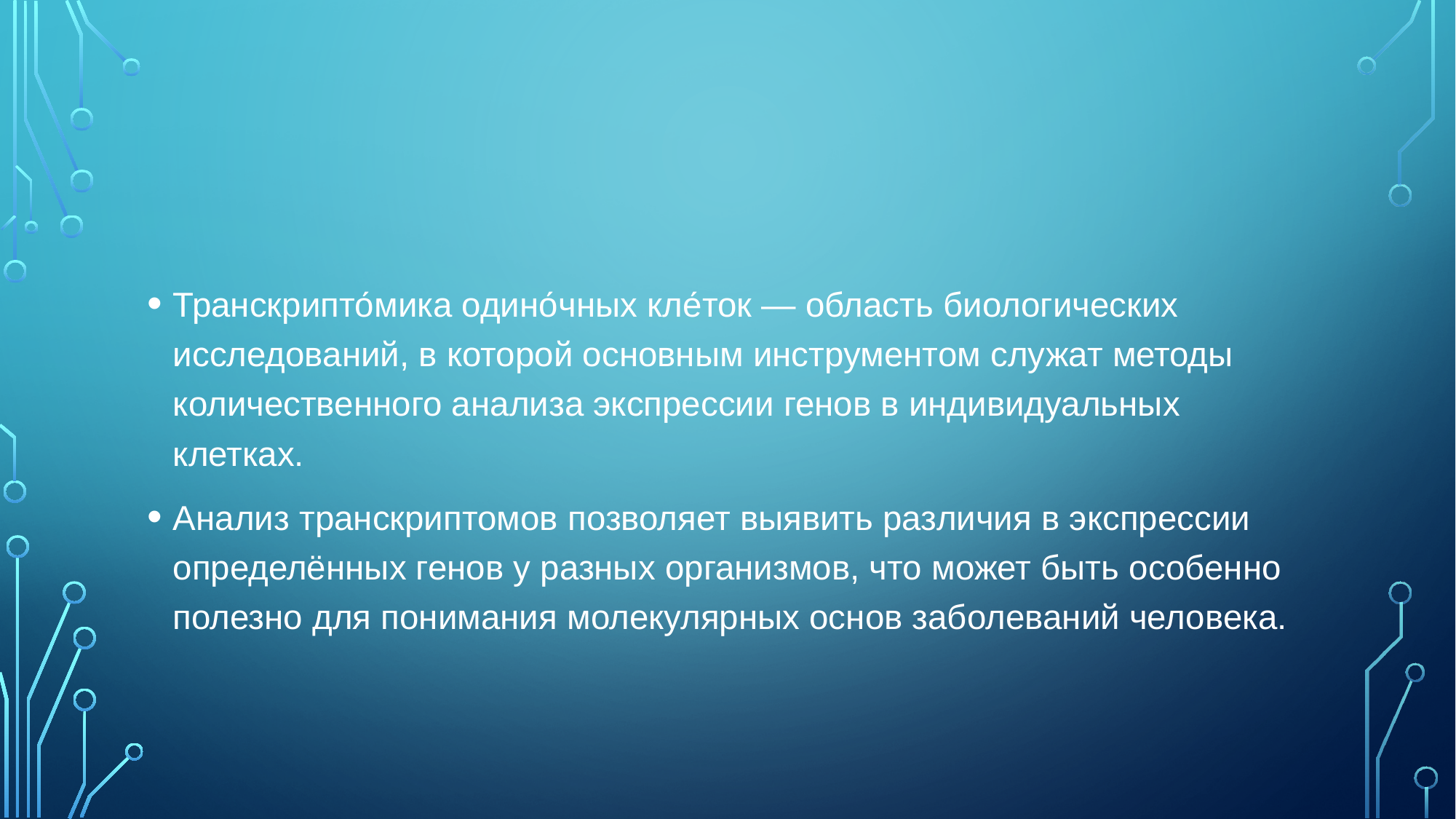

#
Транскрипто́мика одино́чных кле́ток — область биологических исследований, в которой основным инструментом служат методы количественного анализа экспрессии генов в индивидуальных клетках.
Анализ транскриптомов позволяет выявить различия в экспрессии определённых генов у разных организмов, что может быть особенно полезно для понимания молекулярных основ заболеваний человека.